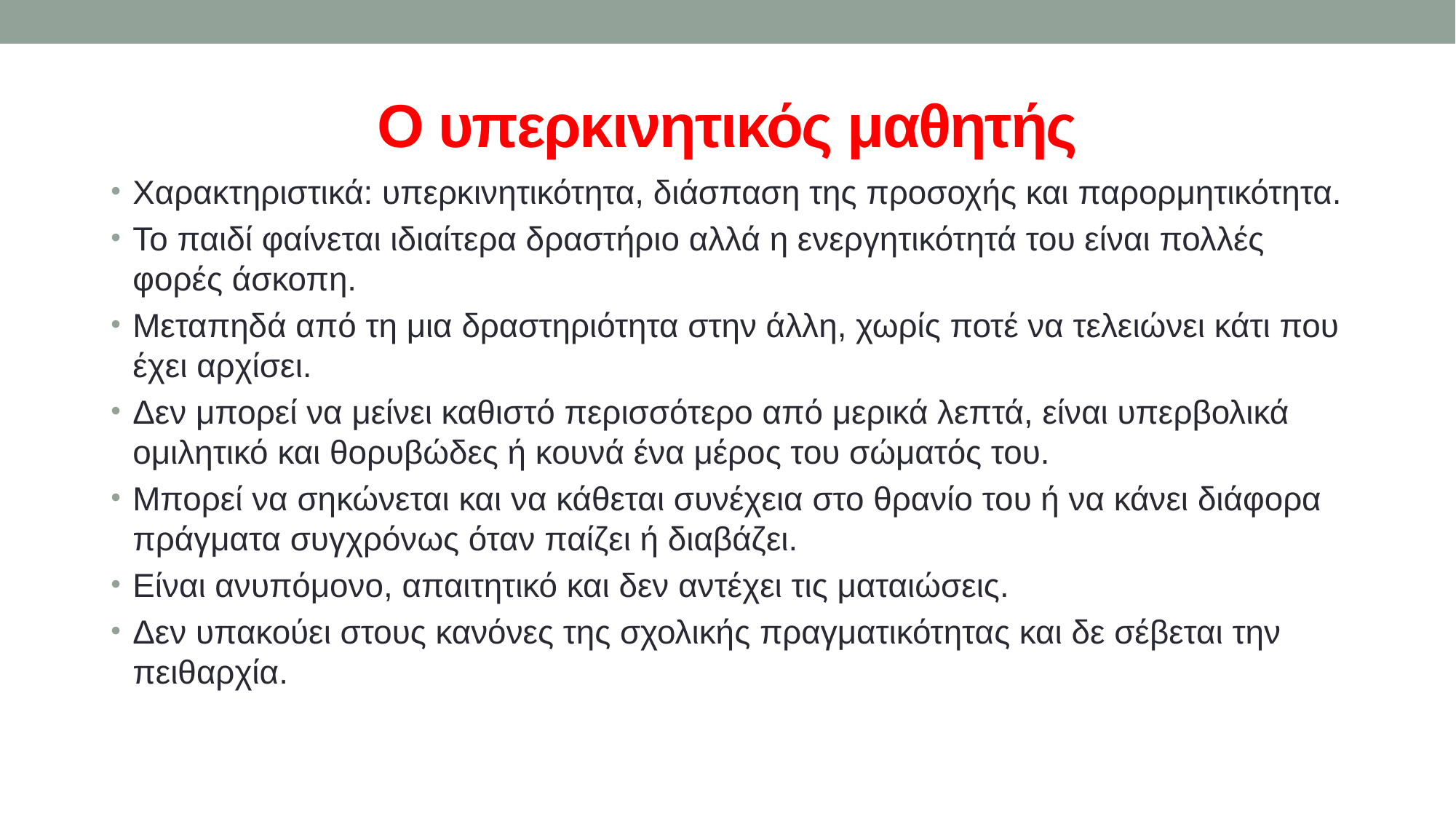

# Ο υπερκινητικός μαθητής
Χαρακτηριστικά: υπερκινητικότητα, διάσπαση της προσοχής και παρορμητικότητα.
Το παιδί φαίνεται ιδιαίτερα δραστήριο αλλά η ενεργητικότητά του είναι πολλές φορές άσκοπη.
Μεταπηδά από τη μια δραστηριότητα στην άλλη, χωρίς ποτέ να τελειώνει κάτι που έχει αρχίσει.
Δεν μπορεί να μείνει καθιστό περισσότερο από μερικά λεπτά, είναι υπερβολικά ομιλητικό και θορυβώδες ή κουνά ένα μέρος του σώματός του.
Μπορεί να σηκώνεται και να κάθεται συνέχεια στο θρανίο του ή να κάνει διάφορα πράγματα συγχρόνως όταν παίζει ή διαβάζει.
Είναι ανυπόμονο, απαιτητικό και δεν αντέχει τις ματαιώσεις.
Δεν υπακούει στους κανόνες της σχολικής πραγματικότητας και δε σέβεται την πειθαρχία.